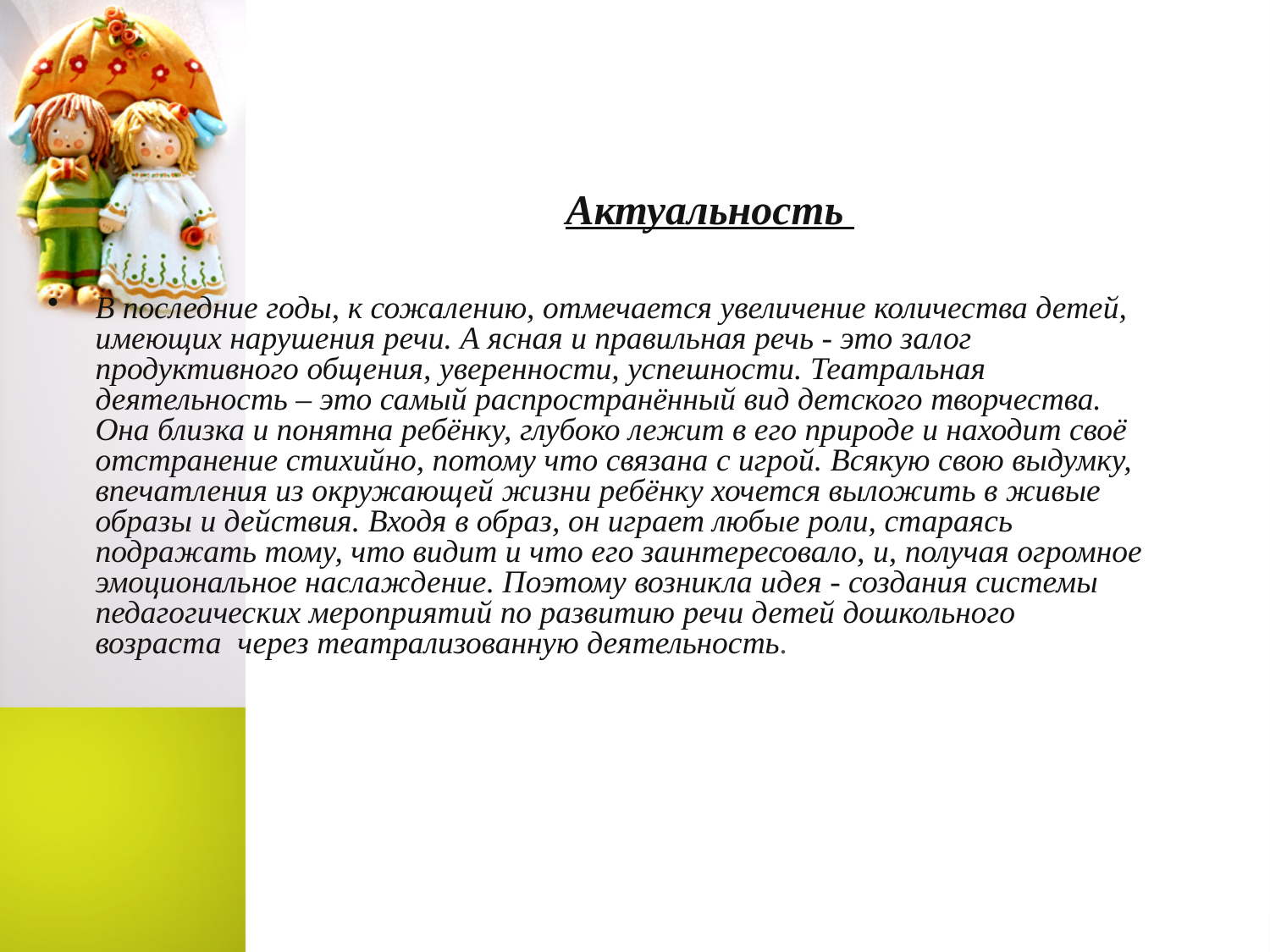

#
Актуальность
В последние годы, к сожалению, отмечается увеличение количества детей, имеющих нарушения речи. А ясная и правильная речь - это залог продуктивного общения, уверенности, успешности. Театральная деятельность – это самый распространённый вид детского творчества. Она близка и понятна ребёнку, глубоко лежит в его природе и находит своё отстранение стихийно, потому что связана с игрой. Всякую свою выдумку, впечатления из окружающей жизни ребёнку хочется выложить в живые образы и действия. Входя в образ, он играет любые роли, стараясь подражать тому, что видит и что его заинтересовало, и, получая огромное эмоциональное наслаждение. Поэтому возникла идея - создания системы педагогических мероприятий по развитию речи детей дошкольного возраста  через театрализованную деятельность.